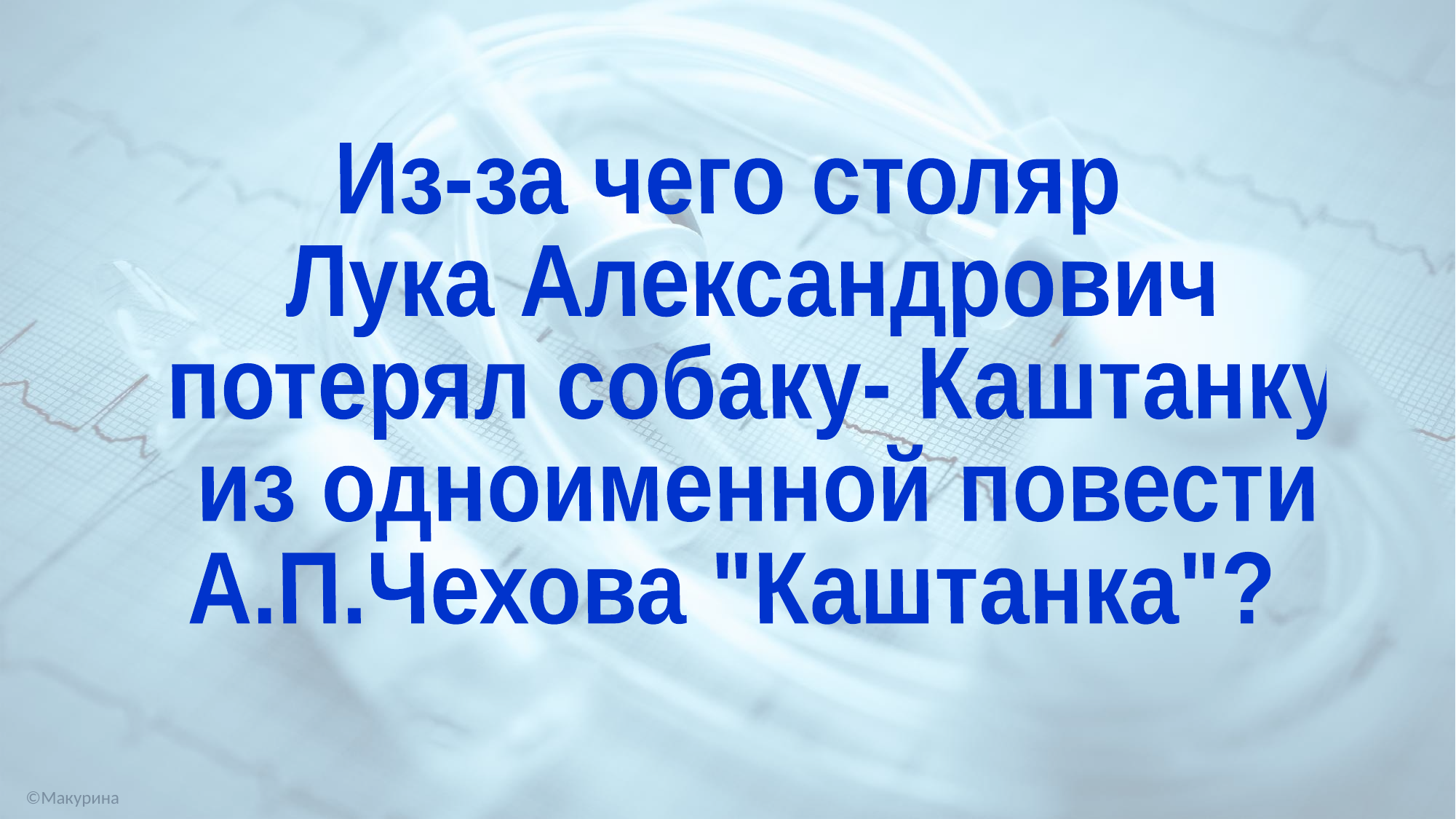

Из-за чего столяр
 Лука Александрович
 потерял собаку- Каштанку
 из одноименной повести
А.П.Чехова "Каштанка"?